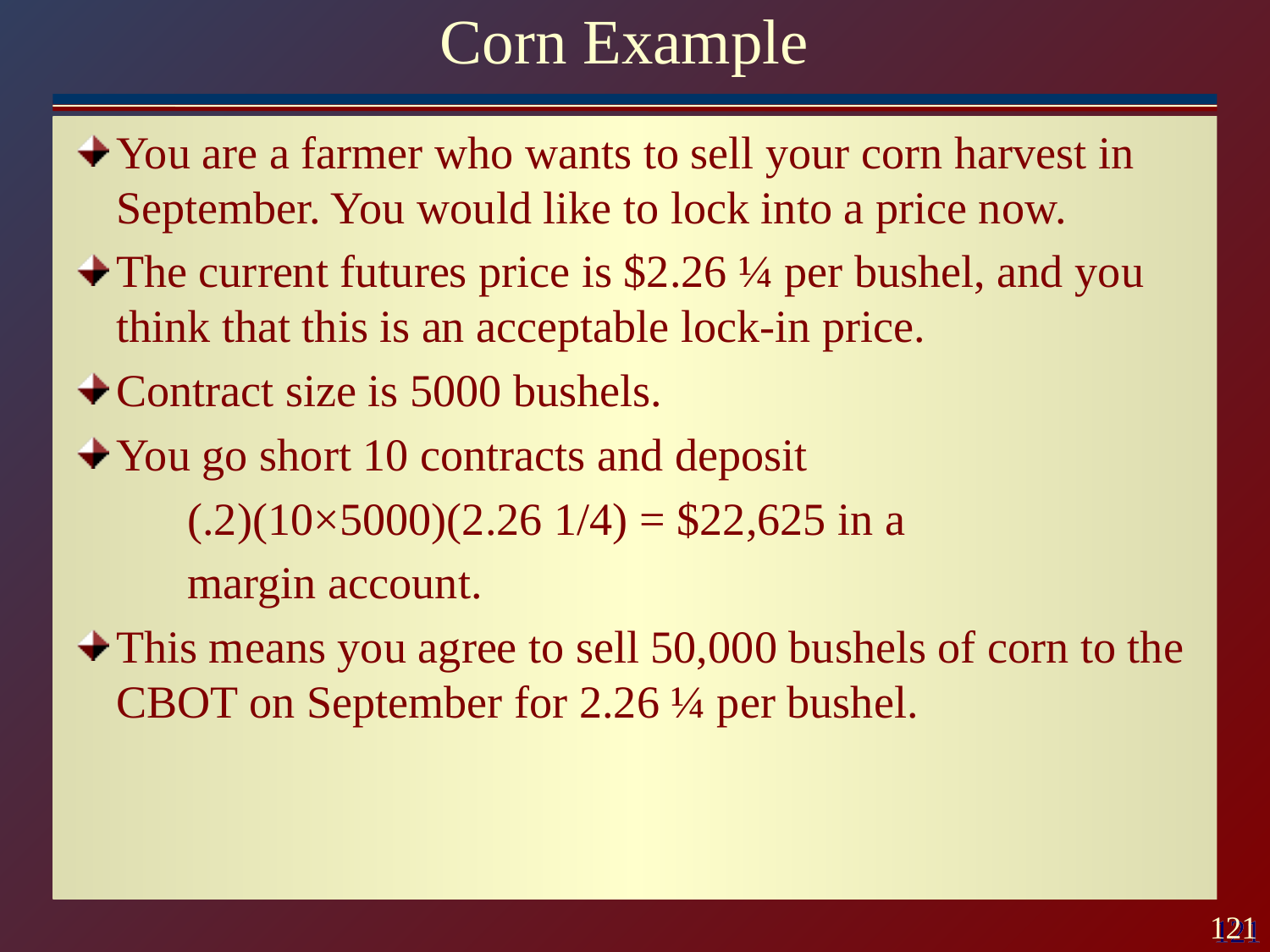

# Corn Example
You are a farmer who wants to sell your corn harvest in September. You would like to lock into a price now.
The current futures price is $2.26 ¼ per bushel, and you think that this is an acceptable lock-in price.
Contract size is 5000 bushels.
You go short 10 contracts and deposit
		(.2)(10×5000)(2.26 1/4) = $22,625 in a
		margin account.
This means you agree to sell 50,000 bushels of corn to the CBOT on September for 2.26 ¼ per bushel.